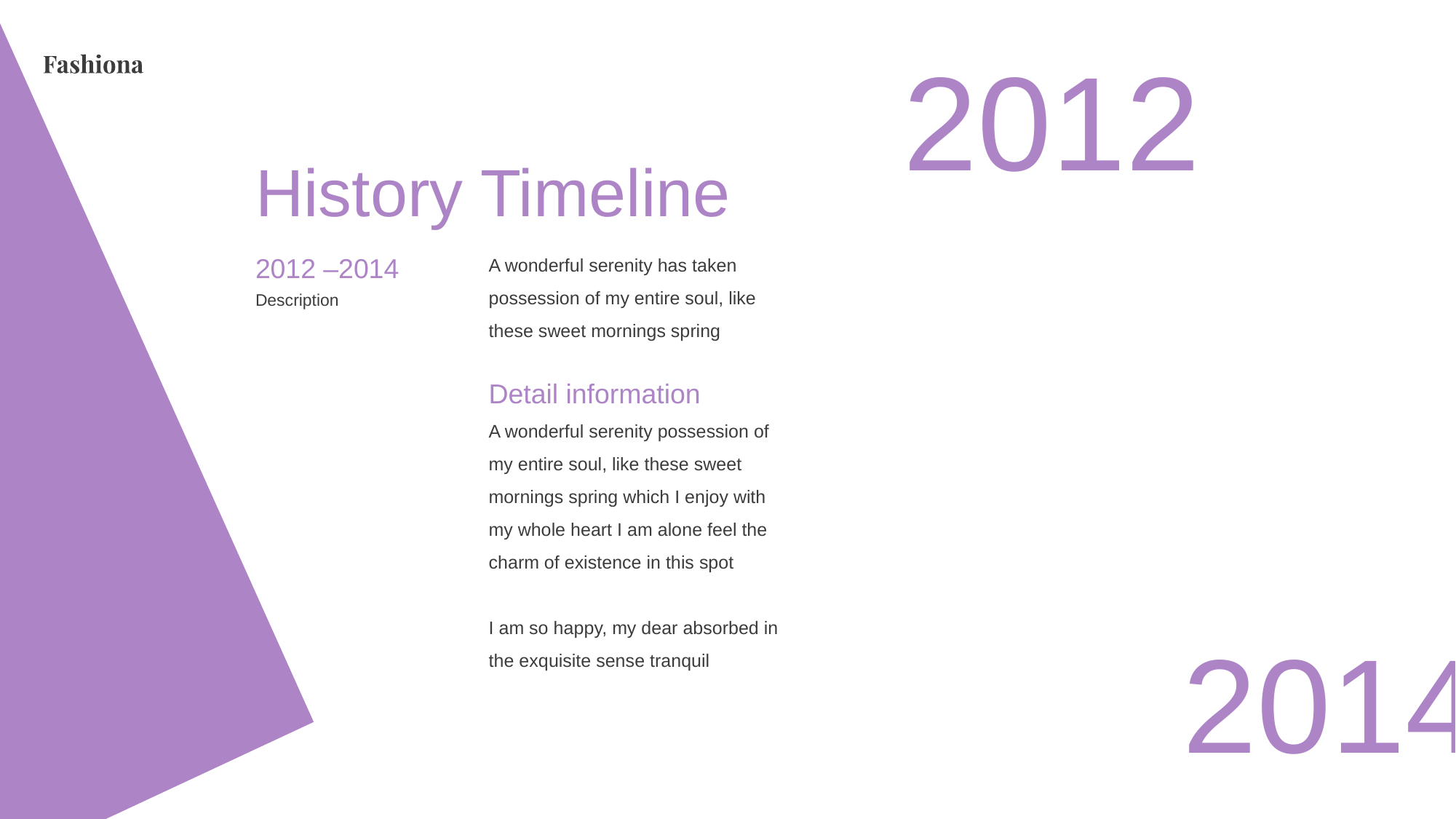

2012

# History Timeline
A wonderful serenity has taken possession of my entire soul, like these sweet mornings spring
2012 –2014
Description
Detail information
A wonderful serenity possession of my entire soul, like these sweet mornings spring which I enjoy with my whole heart I am alone feel the charm of existence in this spot

I am so happy, my dear absorbed in the exquisite sense tranquil
2014